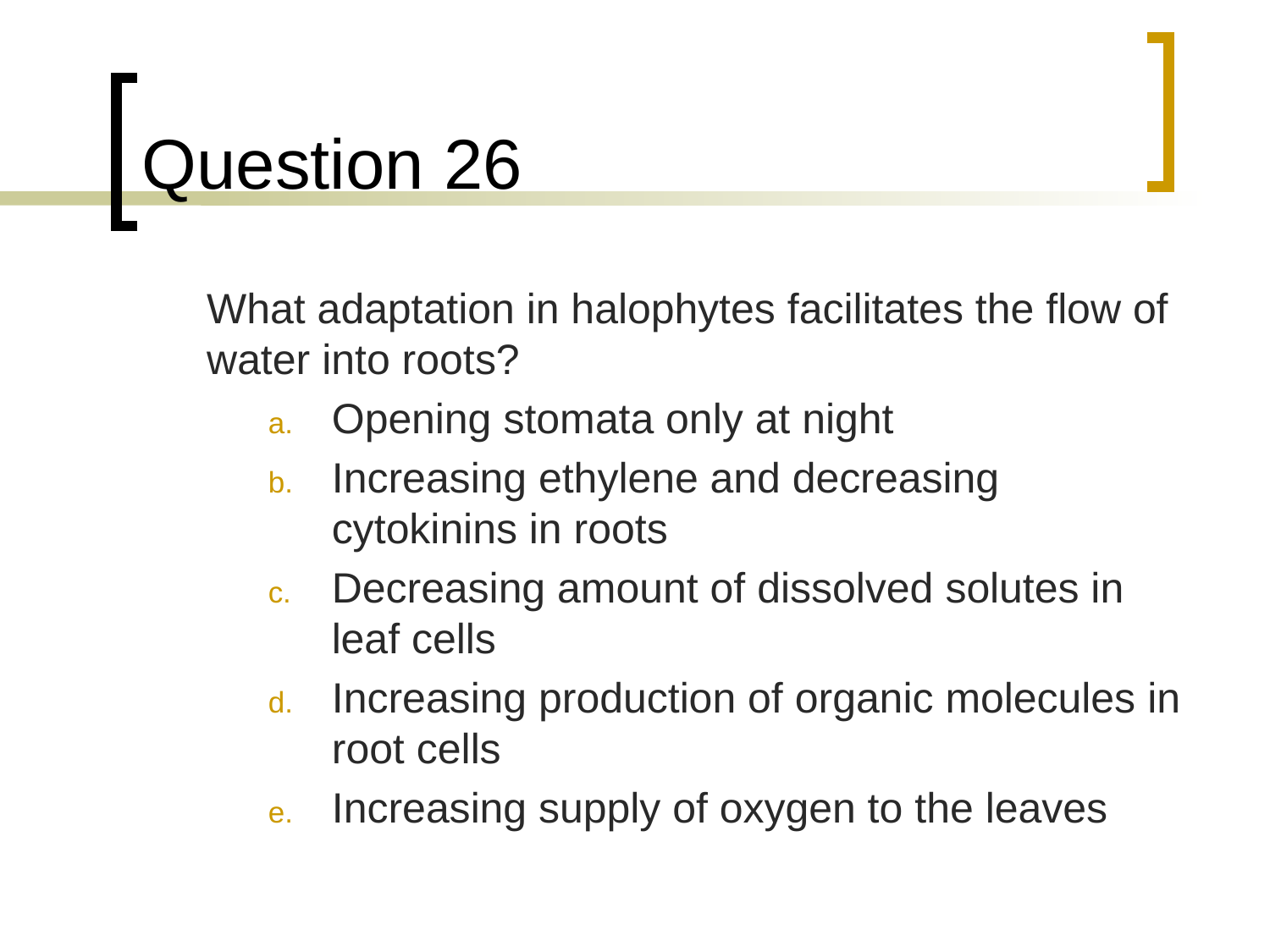

# Question 26
	What adaptation in halophytes facilitates the flow of water into roots?
Opening stomata only at night
Increasing ethylene and decreasing cytokinins in roots
Decreasing amount of dissolved solutes in leaf cells
Increasing production of organic molecules in root cells
Increasing supply of oxygen to the leaves